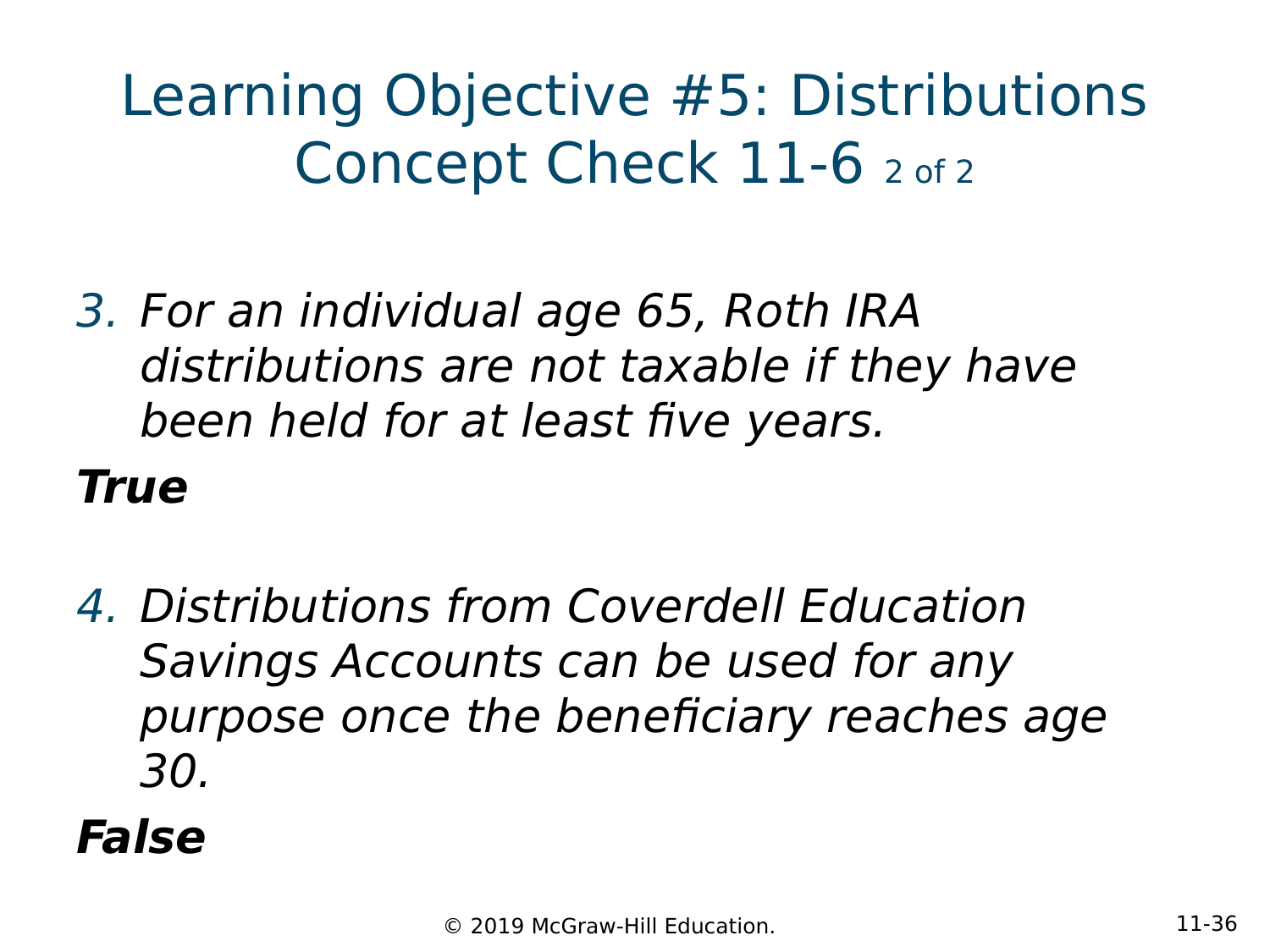

# Learning Objective #5: Distributions Concept Check 11-6 2 of 2
For an individual age 65, Roth IRA distributions are not taxable if they have been held for at least five years.
True
Distributions from Coverdell Education Savings Accounts can be used for any purpose once the beneficiary reaches age 30.
False